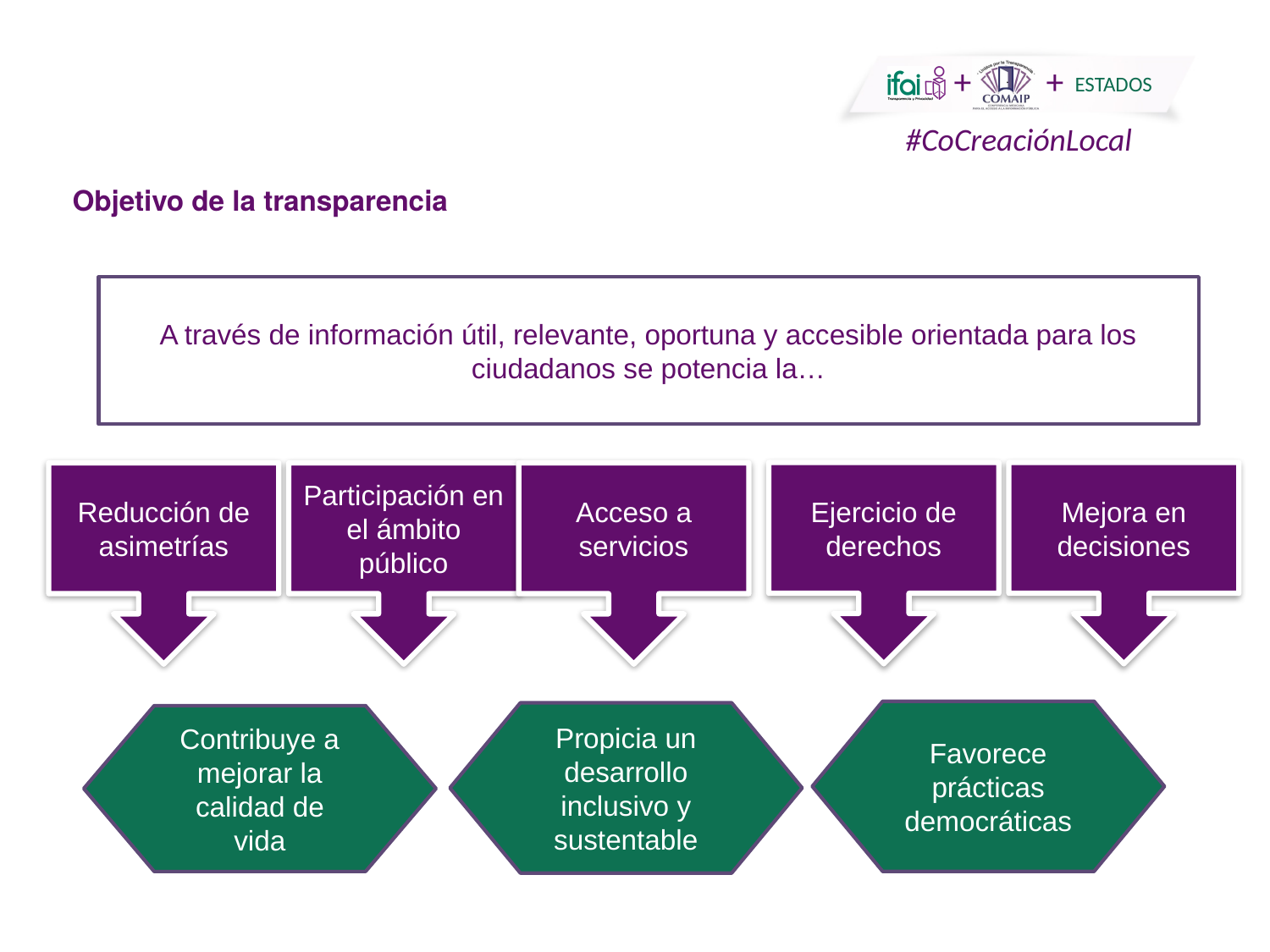

Objetivo de la transparencia
A través de información útil, relevante, oportuna y accesible orientada para los ciudadanos se potencia la…
Ejercicio de derechos
Mejora en decisiones
Reducción de asimetrías
Participación en el ámbito público
Acceso a servicios
Contribuye a mejorar la calidad de vida
Favorece prácticas democráticas
Propicia un desarrollo inclusivo y sustentable